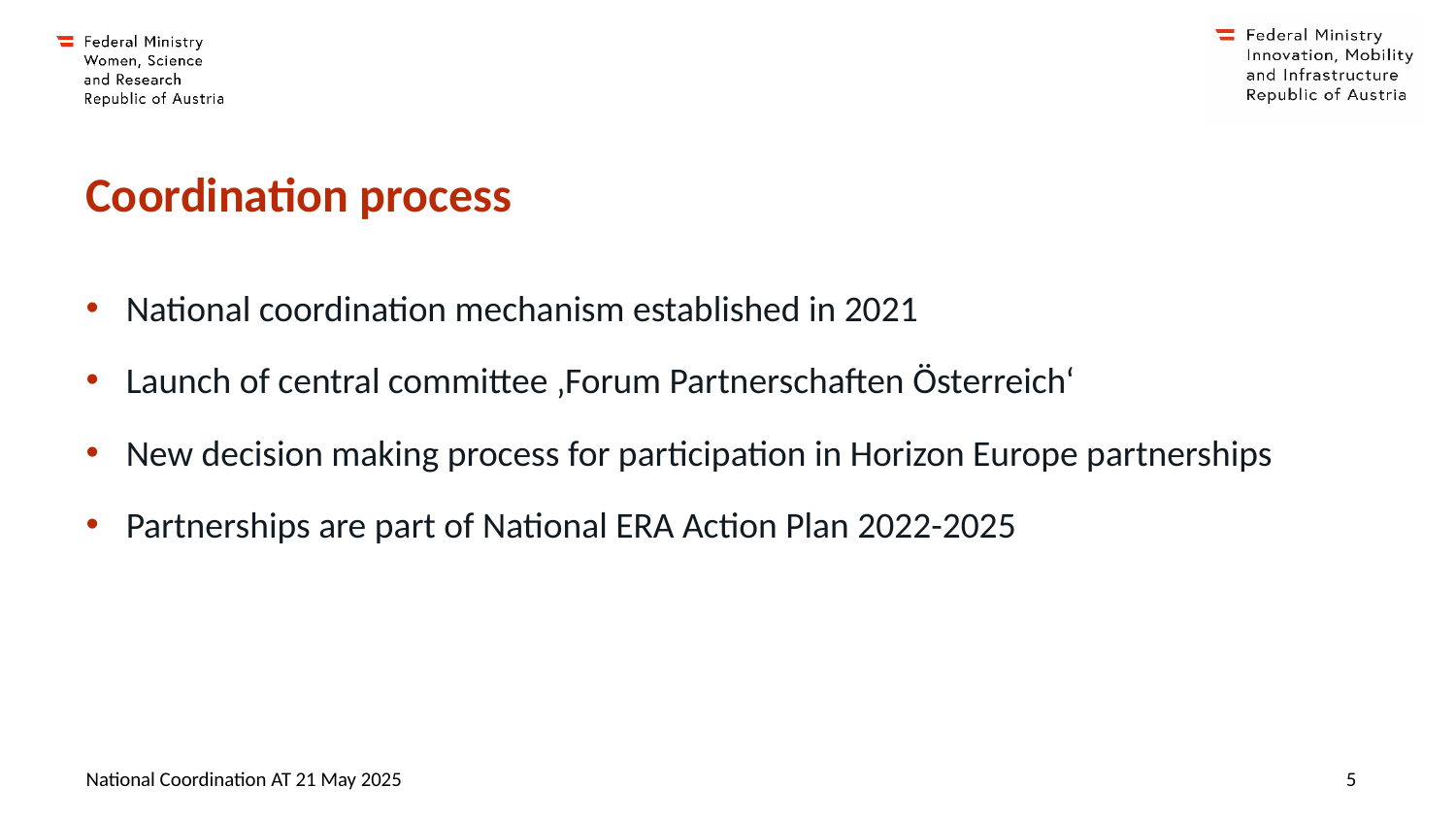

# Coordination process
National coordination mechanism established in 2021
Launch of central committee ‚Forum Partnerschaften Österreich‘
New decision making process for participation in Horizon Europe partnerships
Partnerships are part of National ERA Action Plan 2022-2025

National Coordination AT 21 May 2025
5